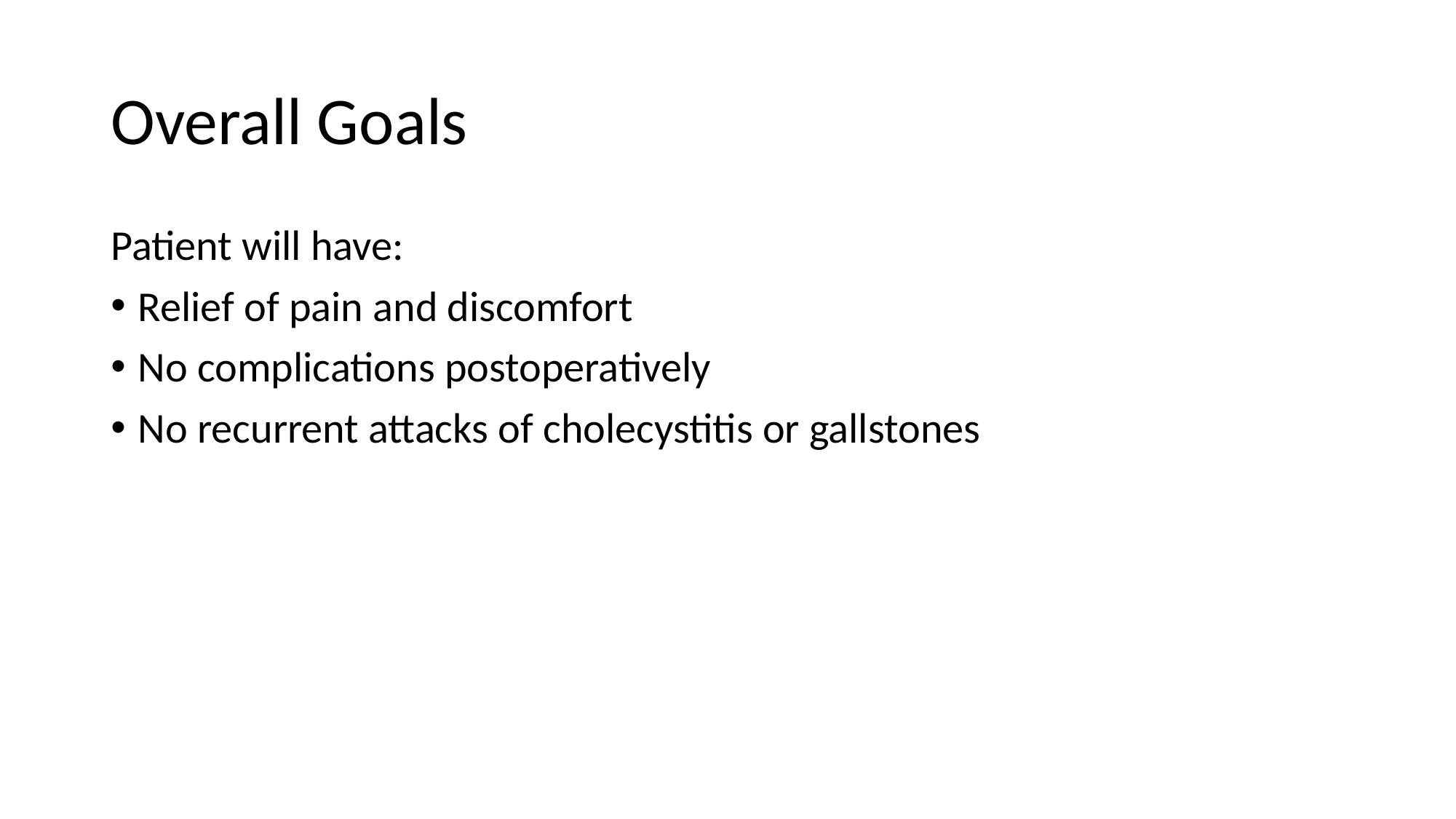

# Overall Goals
Patient will have:
Relief of pain and discomfort
No complications postoperatively
No recurrent attacks of cholecystitis or gallstones